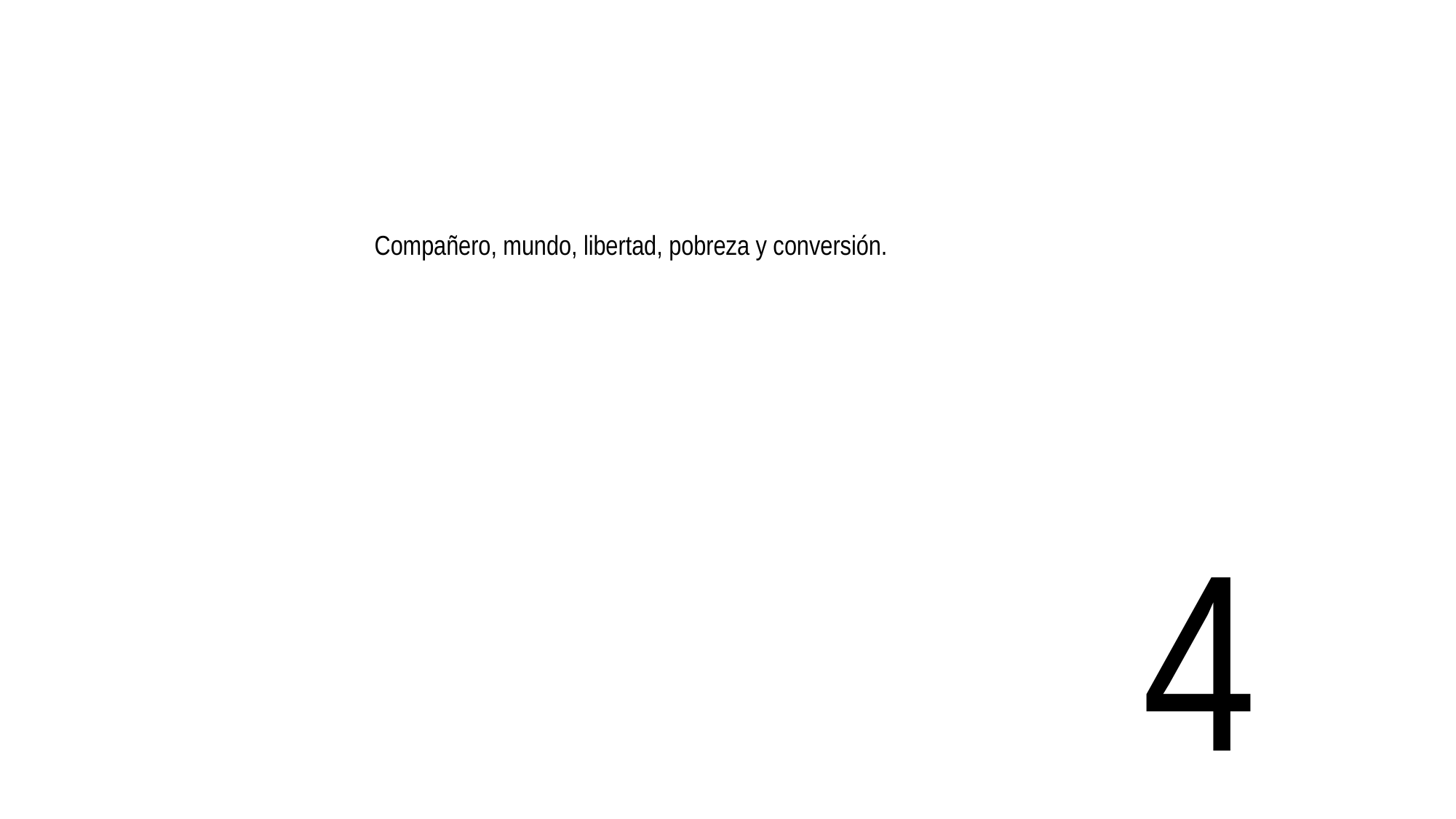

Compañero, mundo, libertad, pobreza y conversión.
4